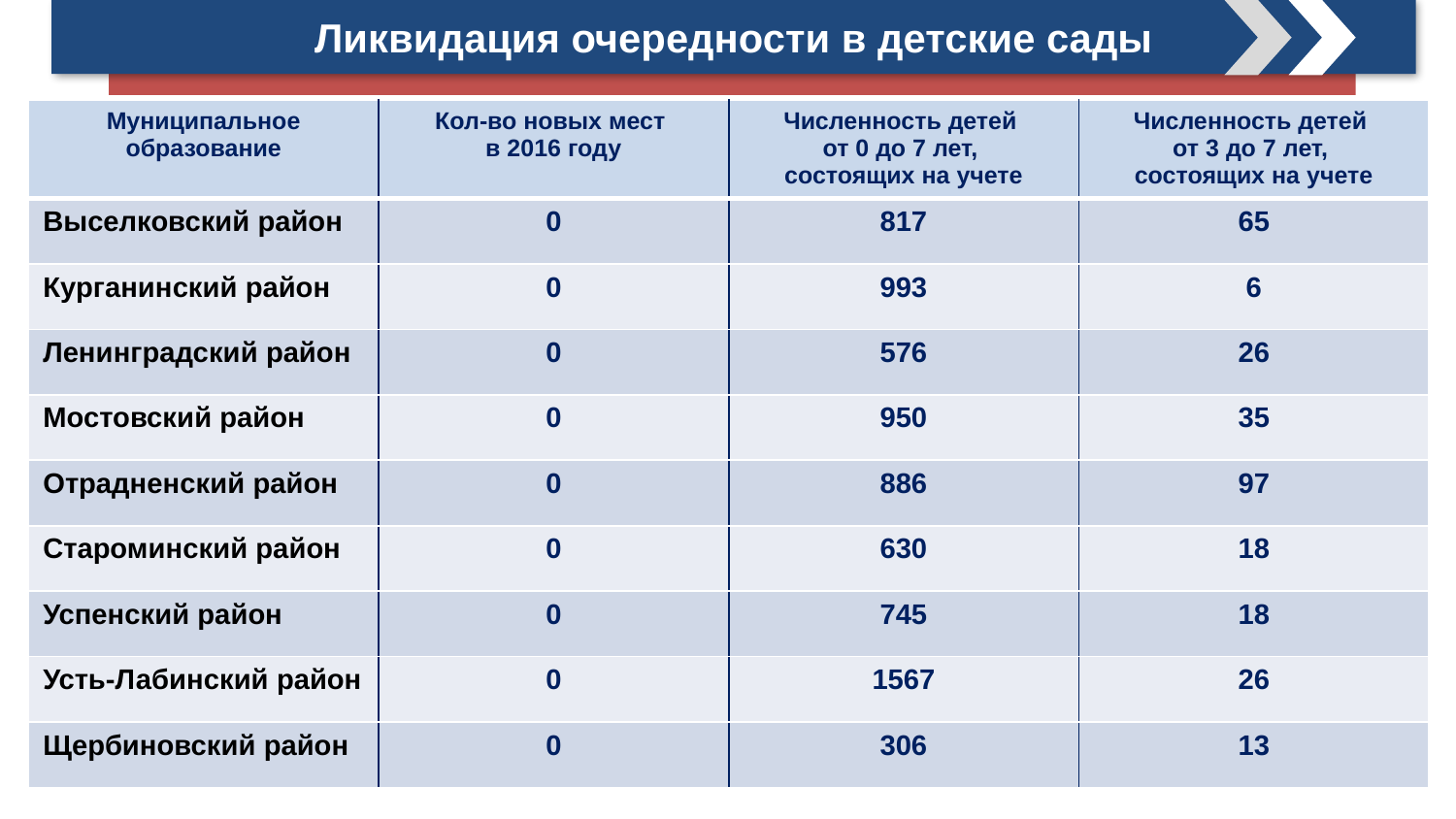

Ликвидация очередности в детские сады

| Муниципальное образование | Кол-во новых мест в 2016 году | Численность детей от 0 до 7 лет, состоящих на учете | Численность детей от 3 до 7 лет, состоящих на учете |
| --- | --- | --- | --- |
| Выселковский район | 0 | 817 | 65 |
| Курганинский район | 0 | 993 | 6 |
| Ленинградский район | 0 | 576 | 26 |
| Мостовский район | 0 | 950 | 35 |
| Отрадненский район | 0 | 886 | 97 |
| Староминский район | 0 | 630 | 18 |
| Успенский район | 0 | 745 | 18 |
| Усть-Лабинский район | 0 | 1567 | 26 |
| Щербиновский район | 0 | 306 | 13 |